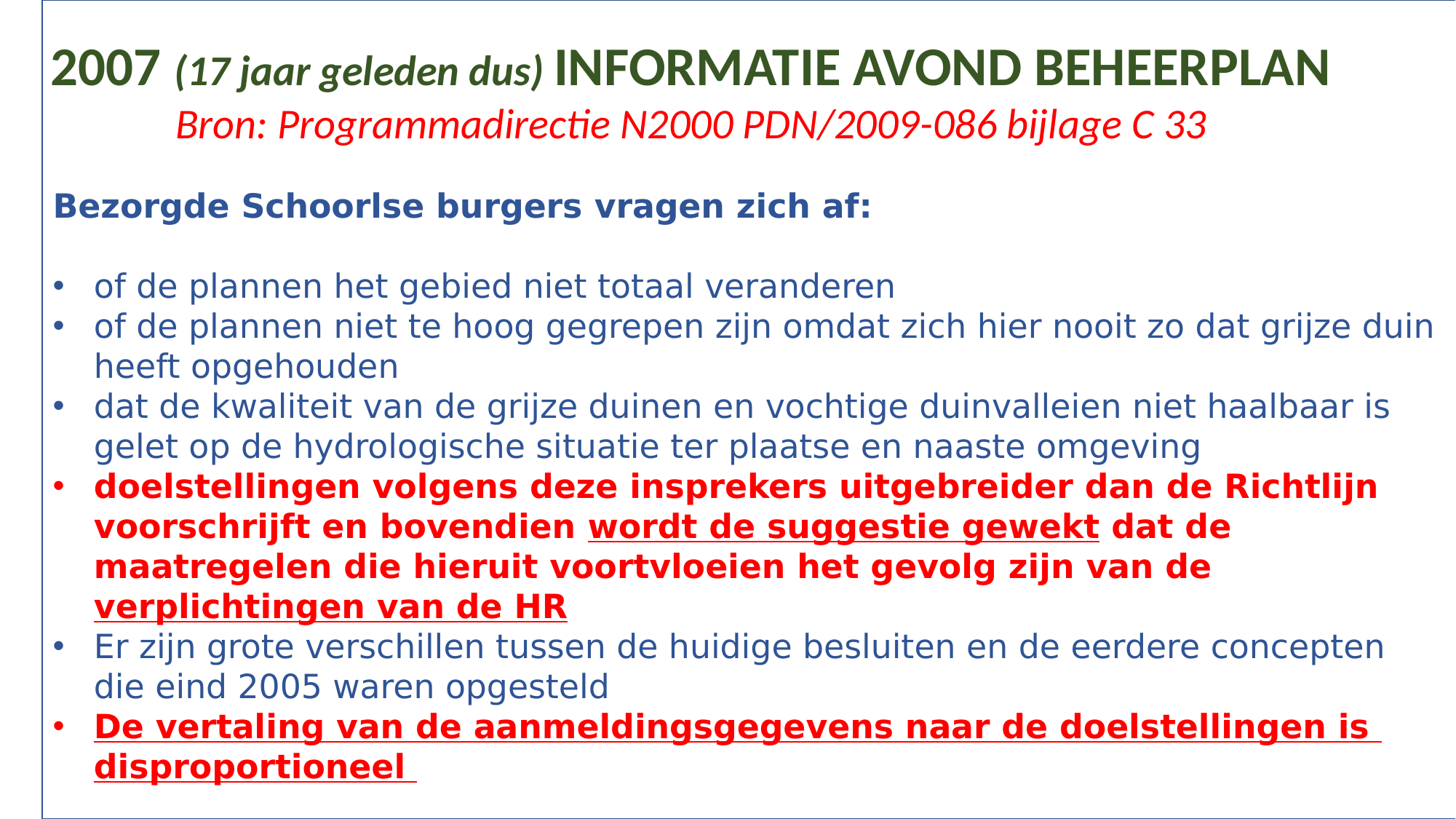

2007 (17 jaar geleden dus) INFORMATIE AVOND BEHEERPLAN
Bron: Programmadirectie N2000 PDN/2009-086 bijlage C 33
Bezorgde Schoorlse burgers vragen zich af:

of de plannen het gebied niet totaal veranderen
of de plannen niet te hoog gegrepen zijn omdat zich hier nooit zo dat grijze duin heeft opgehouden
dat de kwaliteit van de grijze duinen en vochtige duinvalleien niet haalbaar is gelet op de hydrologische situatie ter plaatse en naaste omgeving
doelstellingen volgens deze insprekers uitgebreider dan de Richtlijn voorschrijft en bovendien wordt de suggestie gewekt dat de maatregelen die hieruit voortvloeien het gevolg zijn van de verplichtingen van de HR
Er zijn grote verschillen tussen de huidige besluiten en de eerdere concepten die eind 2005 waren opgesteld
De vertaling van de aanmeldingsgegevens naar de doelstellingen is  disproportioneel